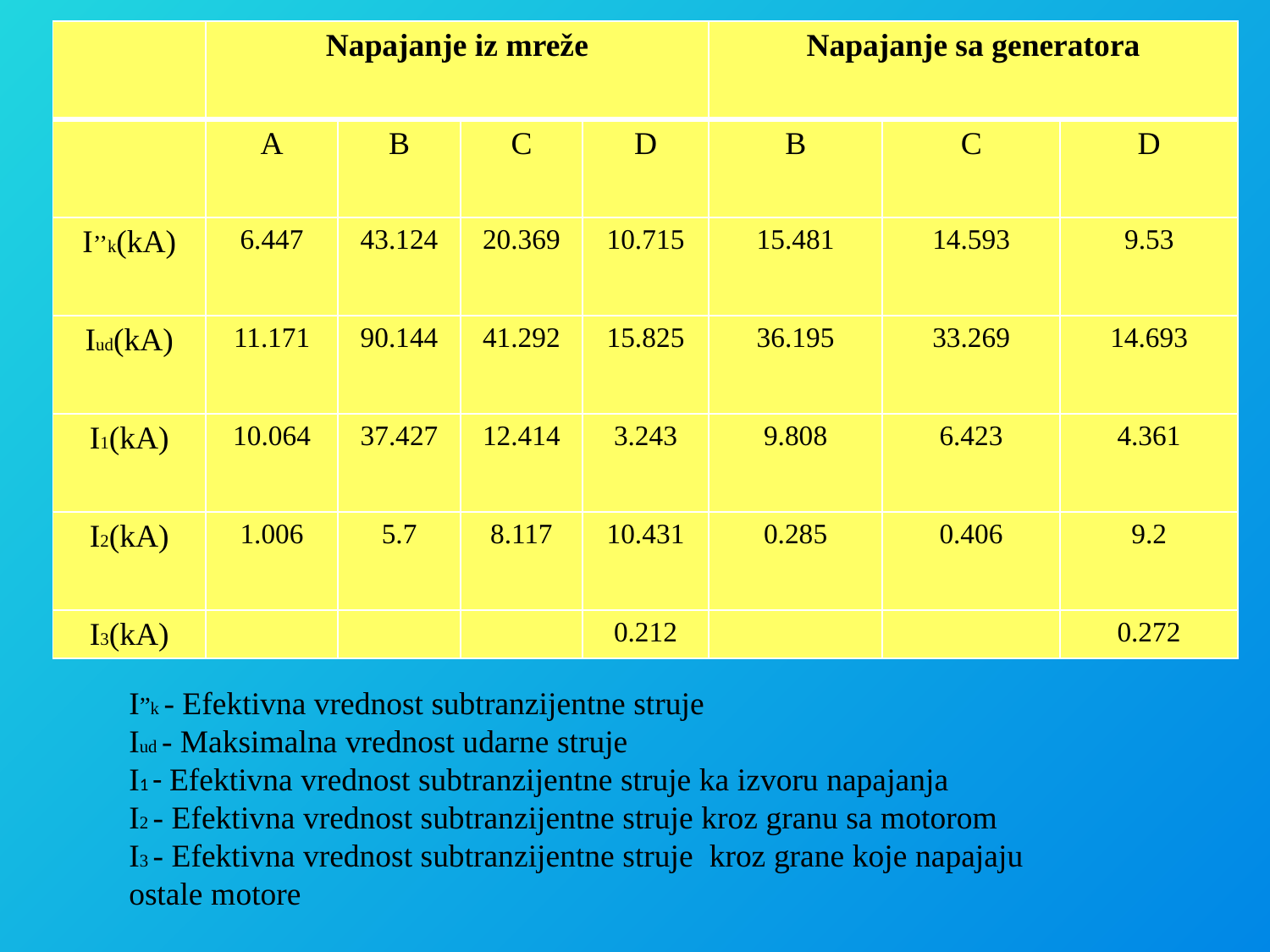

|  | Napajanje iz mreže |  |  |  | Napajanje sa generatora |  |  |
| --- | --- | --- | --- | --- | --- | --- | --- |
|  | A | B | C | D | B | C | D |
| I’’k(kA) | 6.447 | 43.124 | 20.369 | 10.715 | 15.481 | 14.593 | 9.53 |
| Iud(kA) | 11.171 | 90.144 | 41.292 | 15.825 | 36.195 | 33.269 | 14.693 |
| I1(kA) | 10.064 | 37.427 | 12.414 | 3.243 | 9.808 | 6.423 | 4.361 |
| I2(kA) | 1.006 | 5.7 | 8.117 | 10.431 | 0.285 | 0.406 | 9.2 |
| I3(kA) |  |  |  | 0.212 |  |  | 0.272 |
I”k - Efektivna vrednost subtranzijentne struje
Iud - Maksimalna vrednost udarne struje
I1 - Efektivna vrednost subtranzijentne struje ka izvoru napajanja
I2 - Efektivna vrednost subtranzijentne struje kroz granu sa motorom
I3 - Efektivna vrednost subtranzijentne struje  kroz grane koje napajaju ostale motore